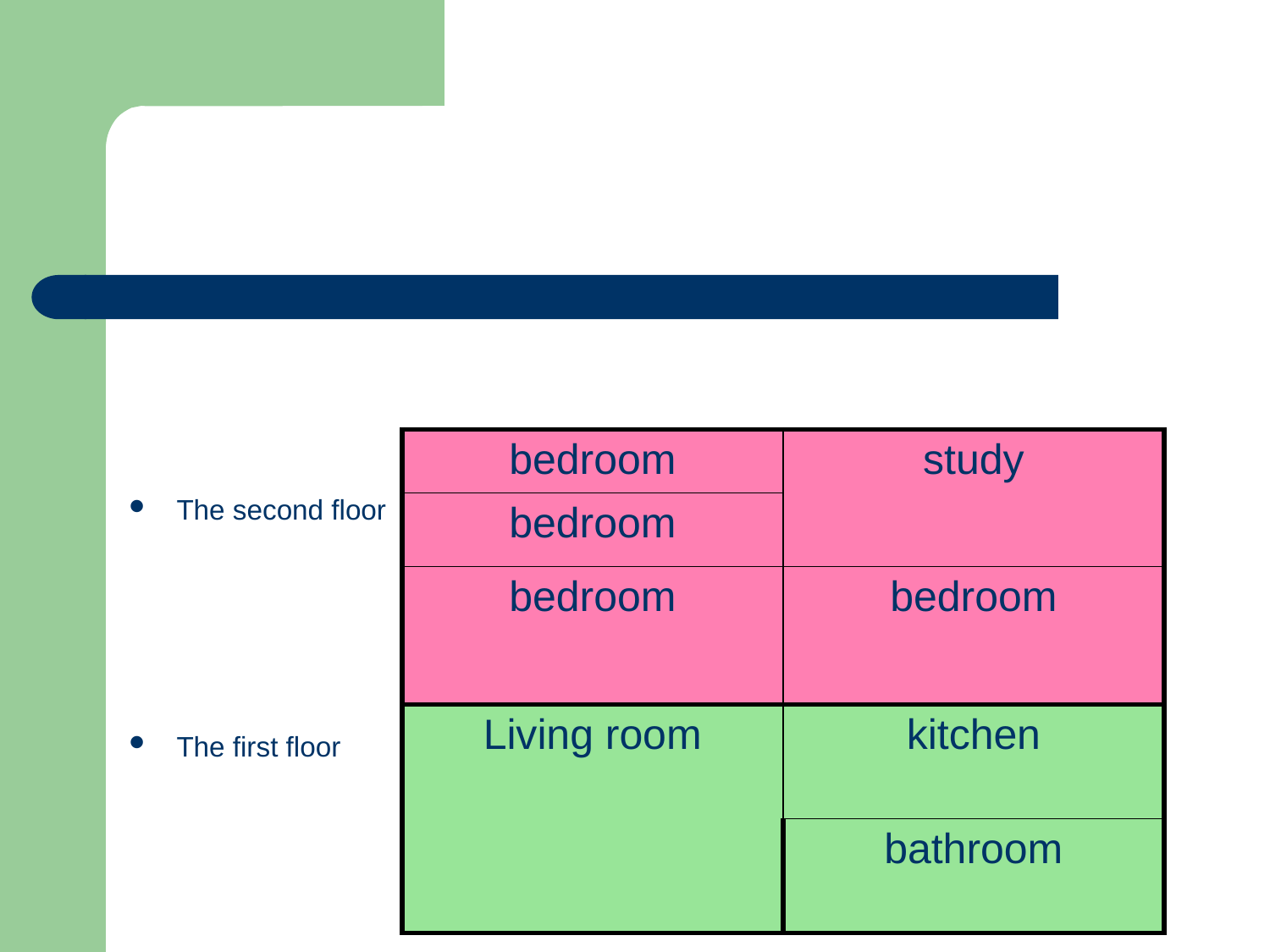

The second floor

The first floor
| bedroom | study |
| --- | --- |
| bedroom |  |
| bedroom | bedroom |
| Living room | kitchen |
|  | bathroom |